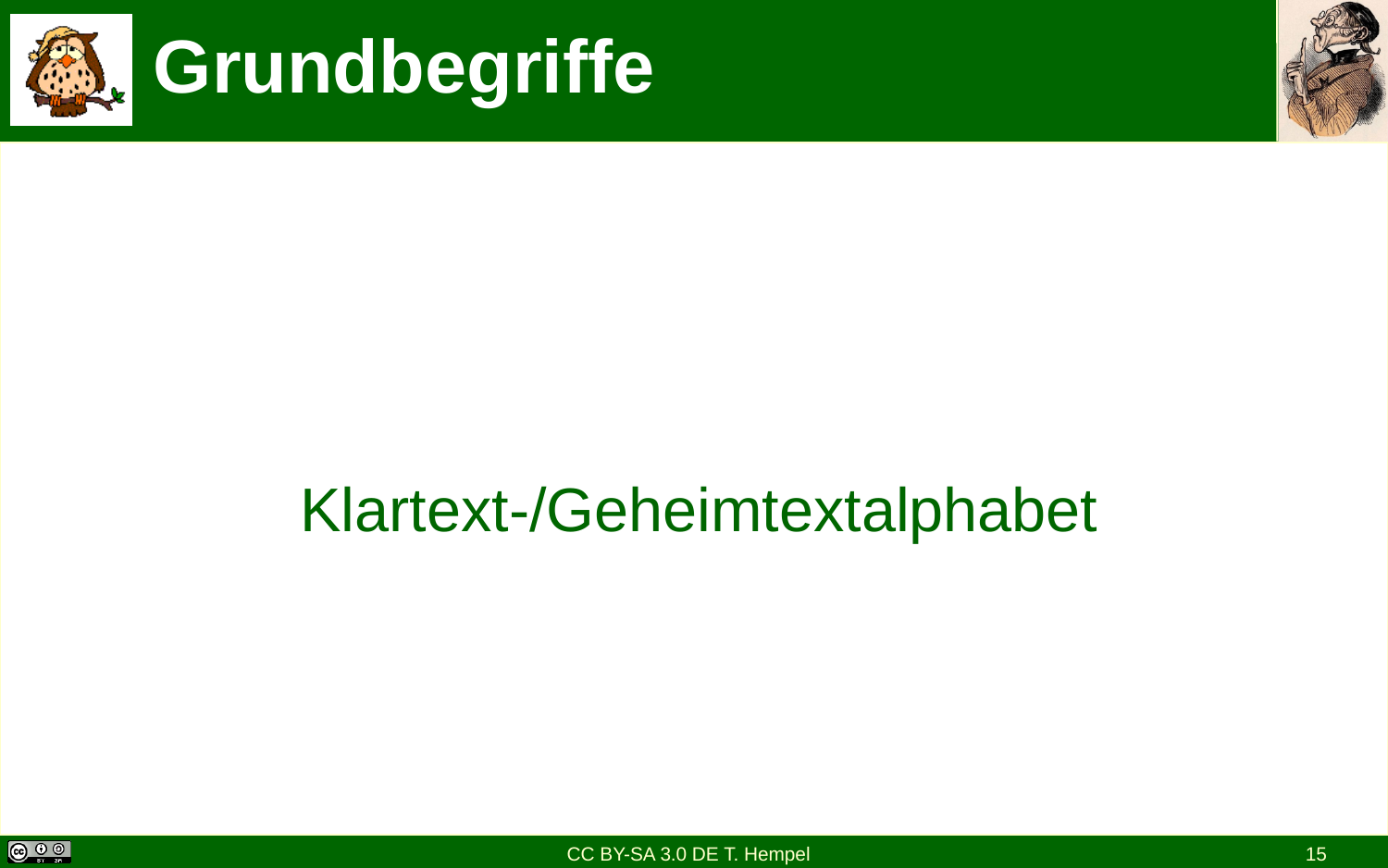

# Grundbegriffe
Klartext-/Geheimtextalphabet
CC BY-SA 3.0 DE T. Hempel
15